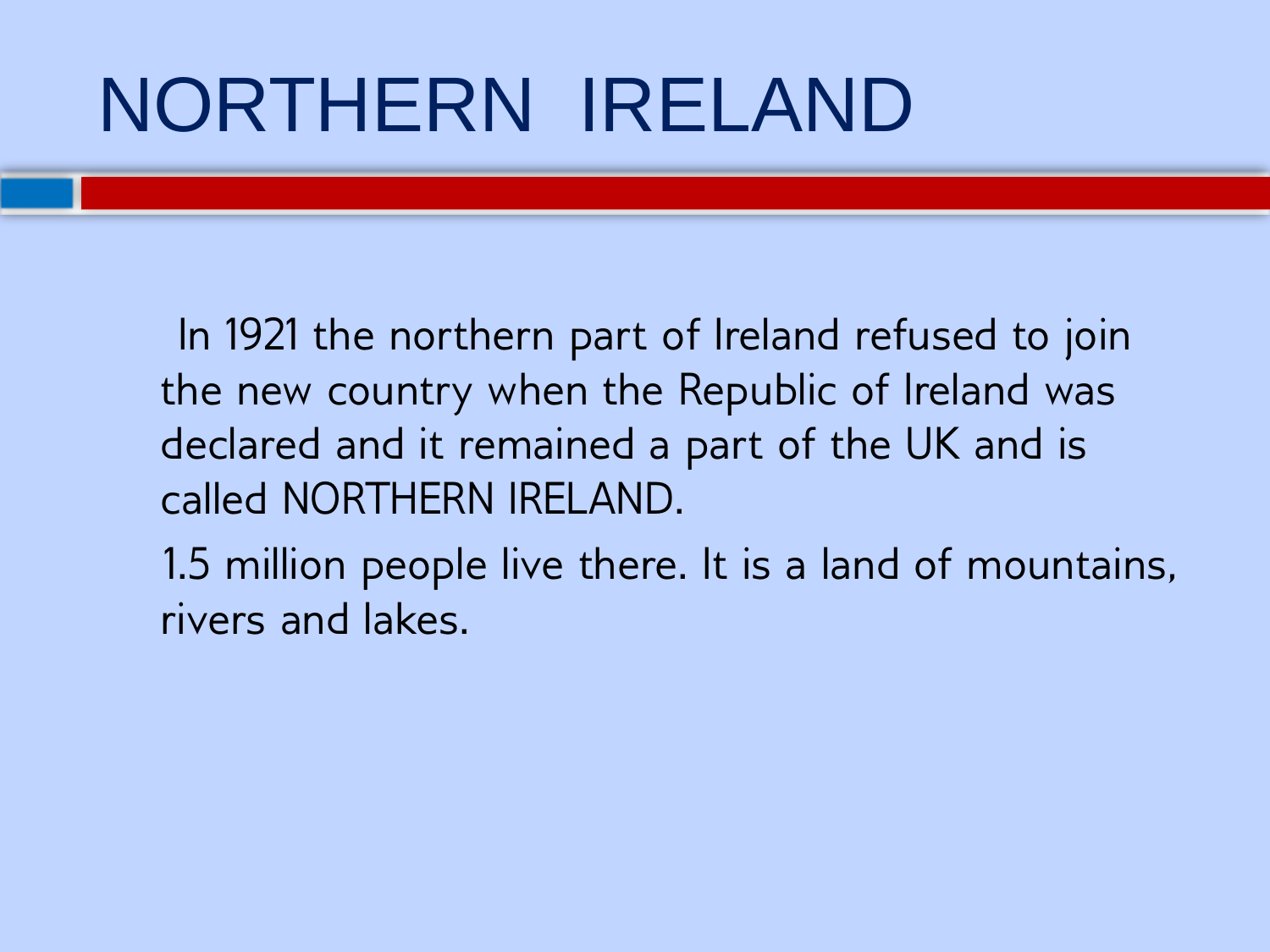

# NORTHERN  IRELAND
    In 1921 the northern part of Ireland refused to join the new country when the Republic of Ireland was declared and it remained a part of the UK and is called NORTHERN IRELAND.
   1.5 million people live there. It is a land of mountains, rivers and lakes.